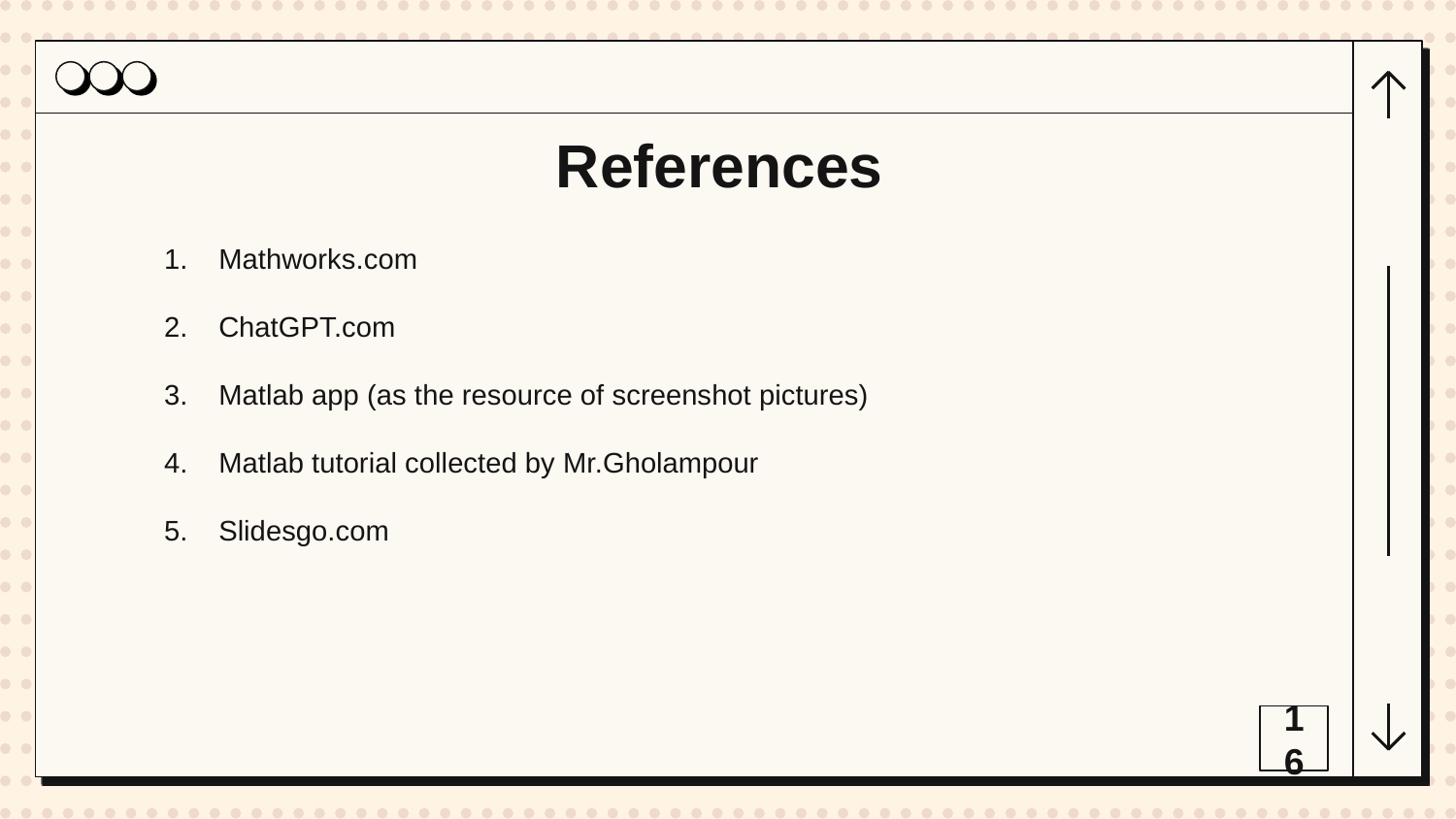

# References
Mathworks.com

ChatGPT.com

Matlab app (as the resource of screenshot pictures)

Matlab tutorial collected by Mr.Gholampour

Slidesgo.com

16